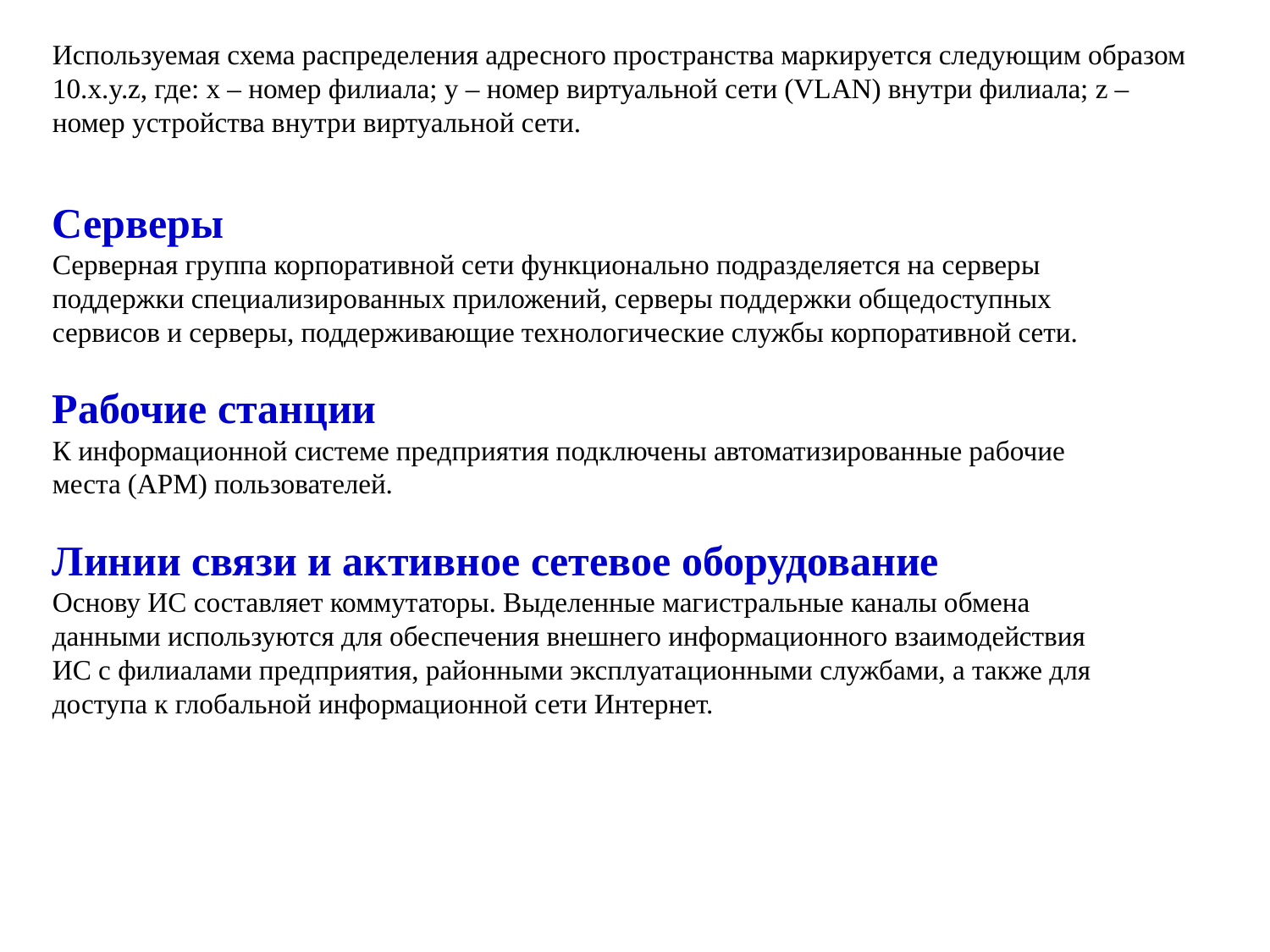

Используемая схема распределения адресного пространства маркируется следующим образом 10.x.y.z, где: x – номер филиала; y – номер виртуальной сети (VLAN) внутри филиала; z – номер устройства внутри виртуальной сети.
Серверы
Серверная группа корпоративной сети функционально подразделяется на серверы поддержки специализированных приложений, серверы поддержки общедоступных сервисов и серверы, поддерживающие технологические службы корпоративной сети.

Рабочие станции
К информационной системе предприятия подключены автоматизированные рабочие места (АРМ) пользователей.

Линии связи и активное сетевое оборудование
Основу ИС составляет коммутаторы. Выделенные магистральные каналы обмена данными используются для обеспечения внешнего информационного взаимодействия ИС с филиалами предприятия, районными эксплуатационными службами, а также для доступа к глобальной информационной сети Интернет.